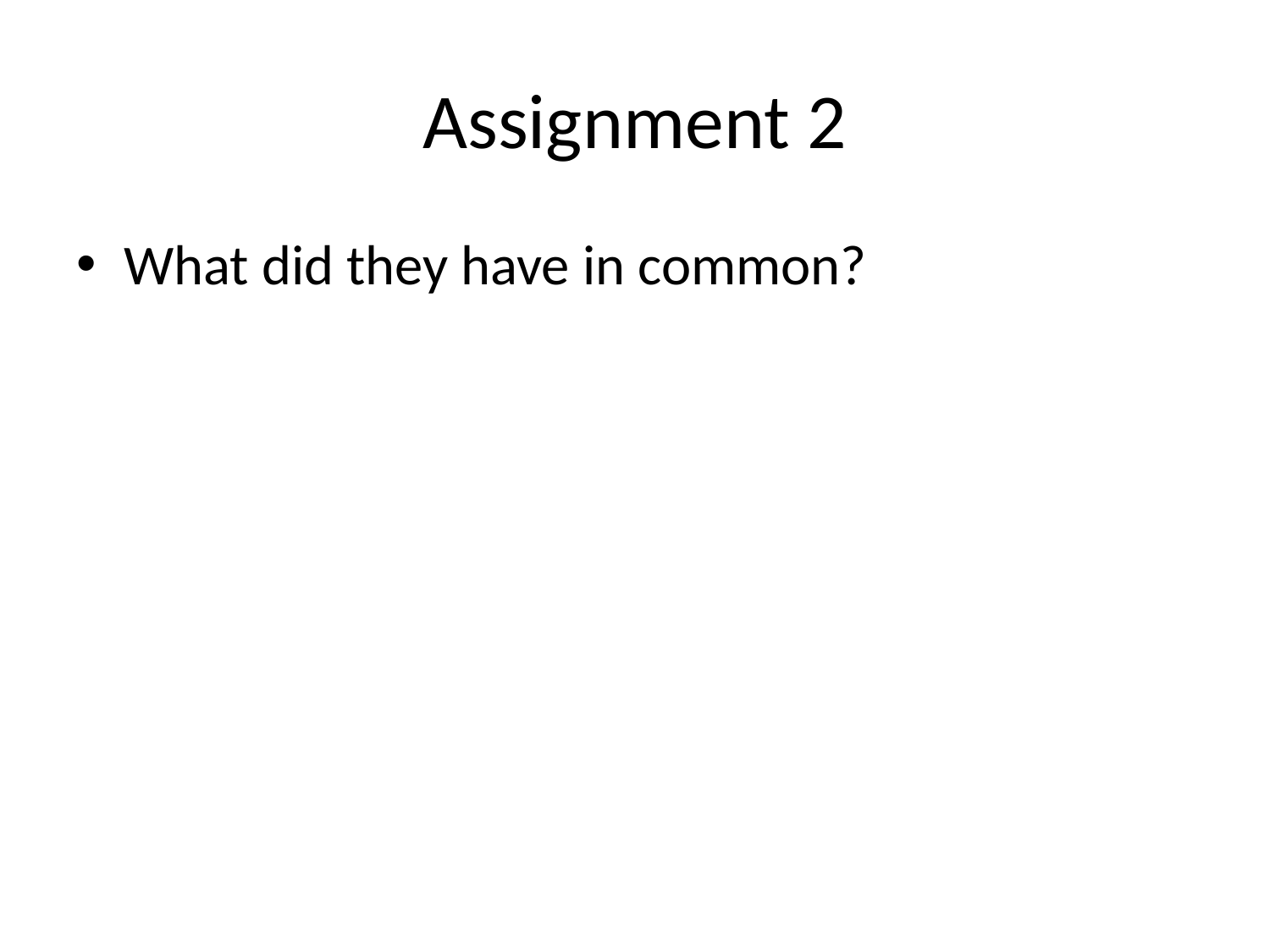

# Assignment 2
What did they have in common?